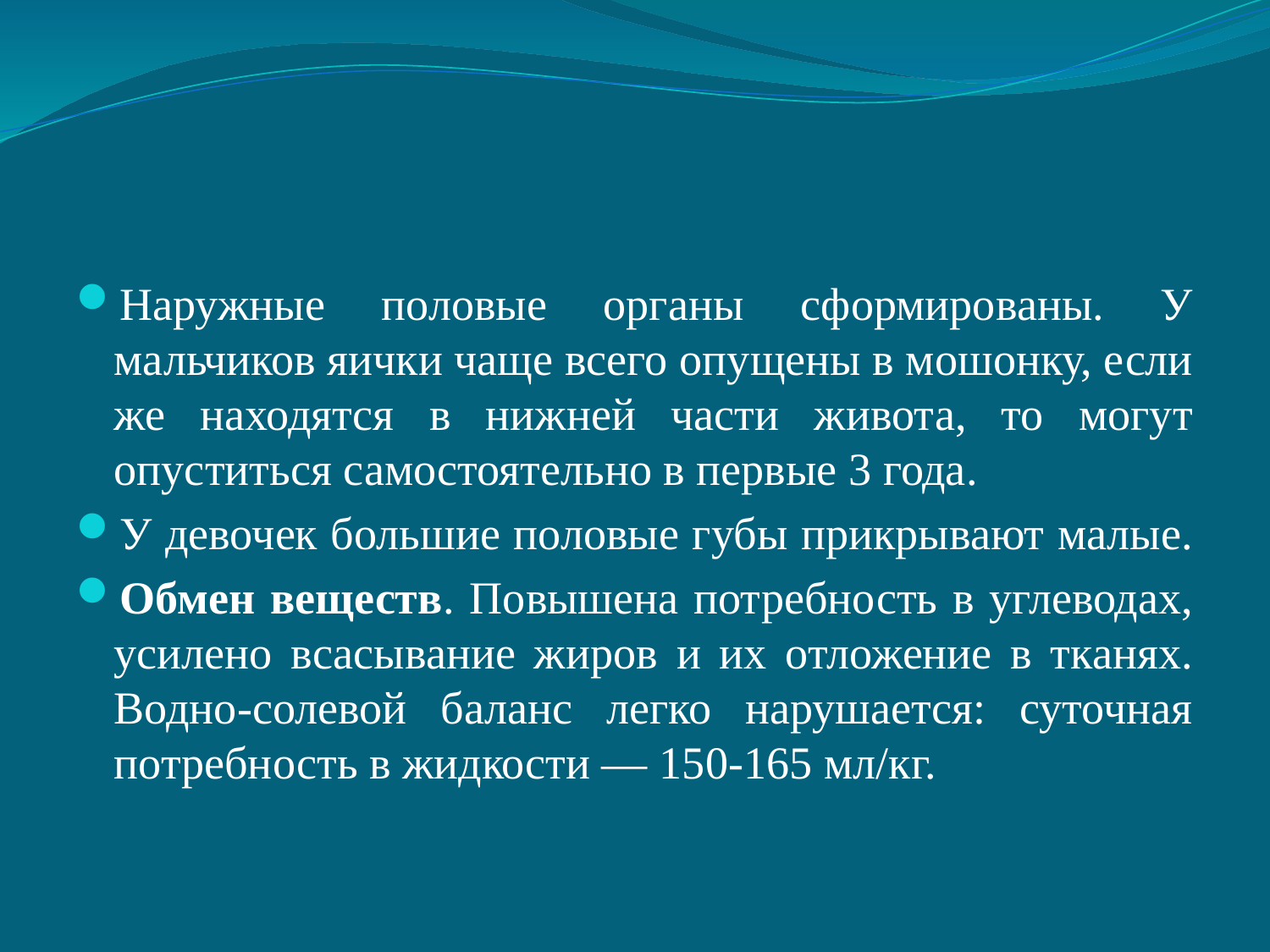

#
Наружные половые органы сформированы. У мальчиков яички чаще всего опущены в мошонку, если же находятся в нижней части живота, то могут опуститься самостоятельно в первые 3 года.
У девочек большие половые губы прикрывают малые.
Обмен веществ. Повышена потребность в углеводах, усилено всасывание жиров и их отложение в тканях. Водно-солевой баланс легко нарушается: суточная потребность в жидкости — 150-165 мл/кг.